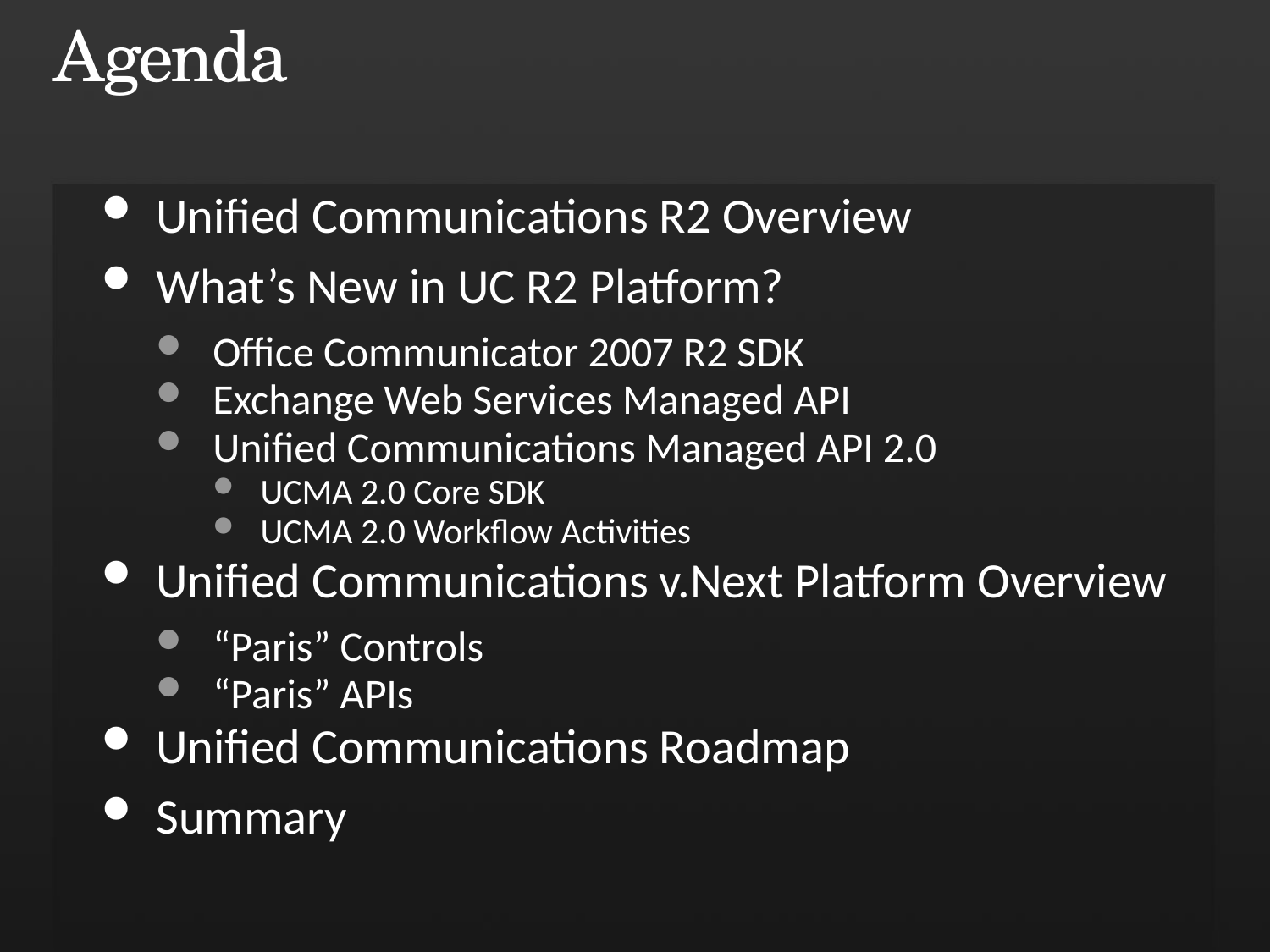

# Agenda
Unified Communications R2 Overview
What’s New in UC R2 Platform?
Office Communicator 2007 R2 SDK
Exchange Web Services Managed API
Unified Communications Managed API 2.0
UCMA 2.0 Core SDK
UCMA 2.0 Workflow Activities
Unified Communications v.Next Platform Overview
“Paris” Controls
“Paris” APIs
Unified Communications Roadmap
Summary